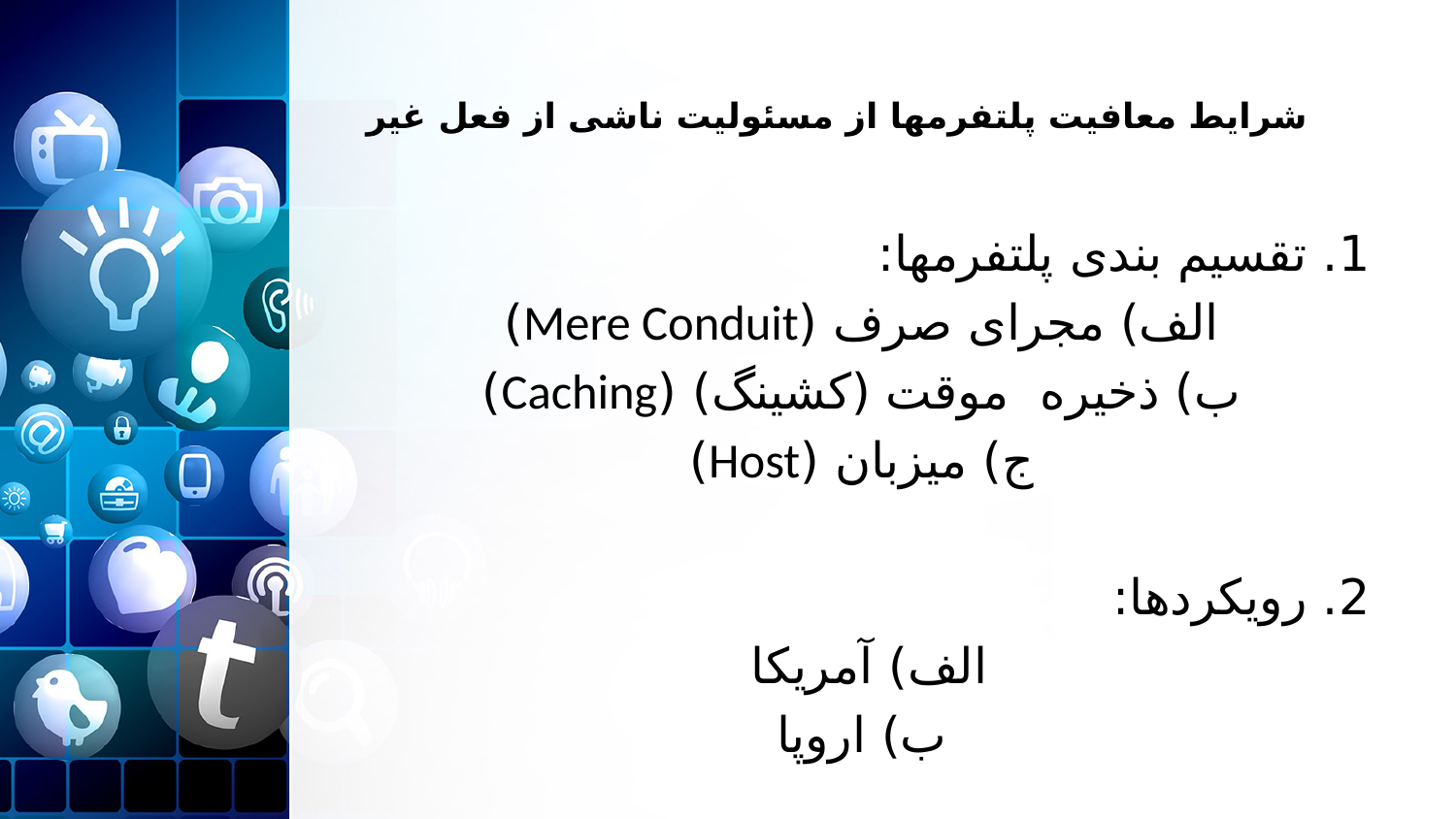

# شرایط معافیت پلتفرمها از مسئولیت ناشی از فعل غیر
1. تقسیم بندی پلتفرمها:
الف) مجرای صرف (Mere Conduit)
ب) ذخیره  موقت (کشینگ) (Caching)
ج) میزبان (Host)

2. رویکردها:
الف) آمریکا
ب) اروپا